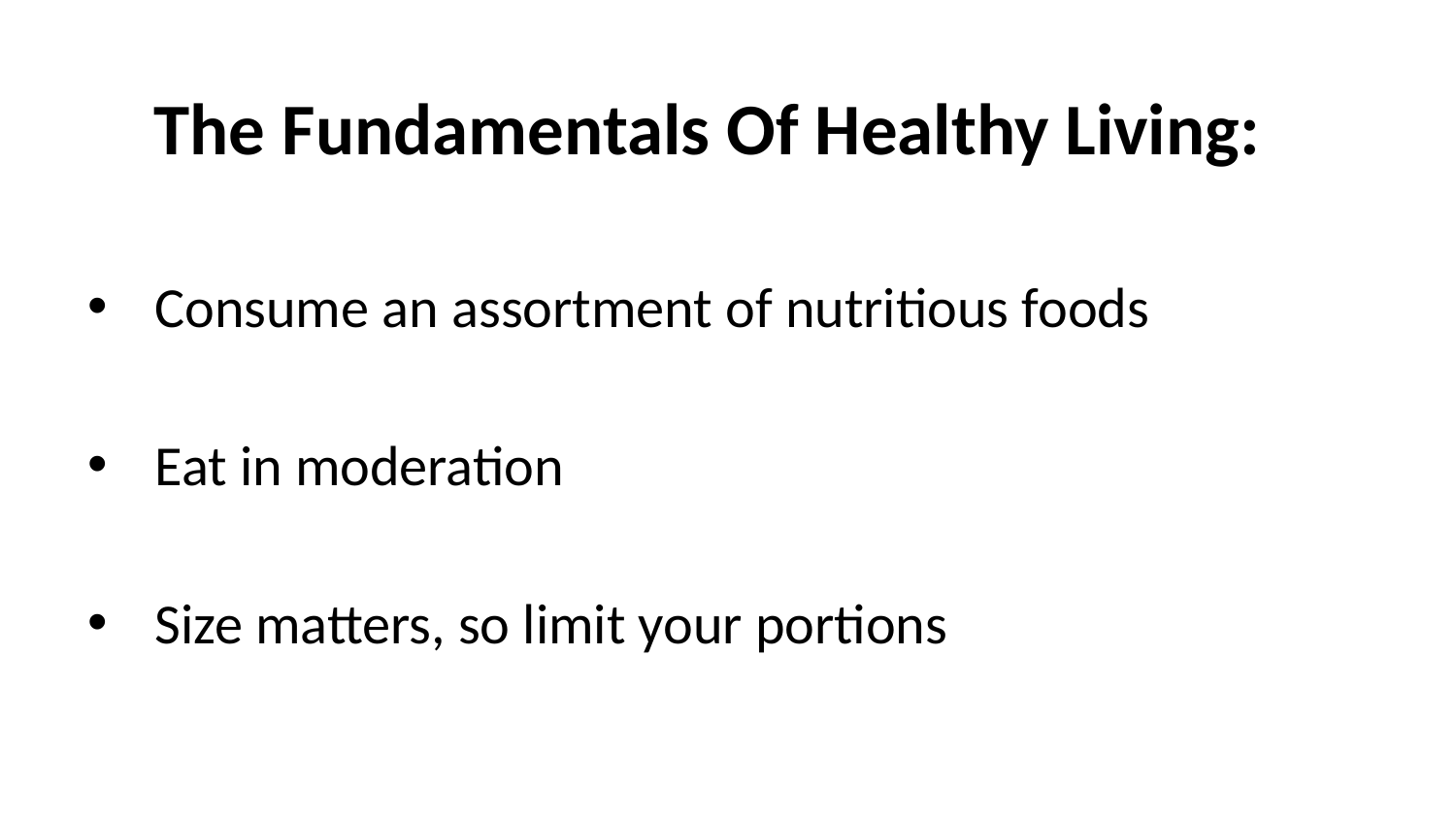

# The Fundamentals Of Healthy Living:
 Consume an assortment of nutritious foods

 Eat in moderation

 Size matters, so limit your portions